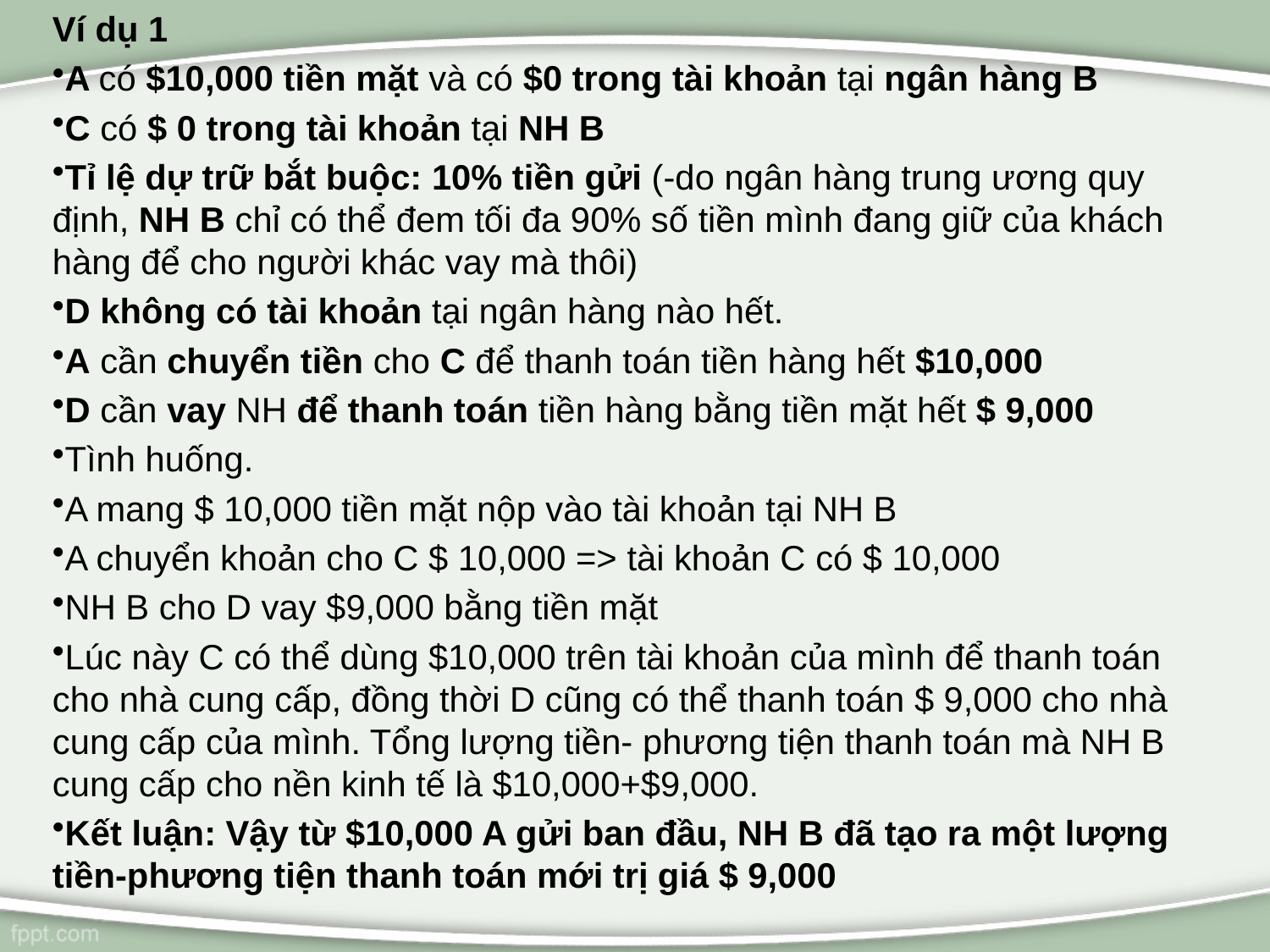

# Ví dụ 1
A có $10,000 tiền mặt và có $0 trong tài khoản tại ngân hàng B
C có $ 0 trong tài khoản tại NH B
Tỉ lệ dự trữ bắt buộc: 10% tiền gửi (-do ngân hàng trung ương quy định, NH B chỉ có thể đem tối đa 90% số tiền mình đang giữ của khách hàng để cho người khác vay mà thôi)
D không có tài khoản tại ngân hàng nào hết.
A cần chuyển tiền cho C để thanh toán tiền hàng hết $10,000
D cần vay NH để thanh toán tiền hàng bằng tiền mặt hết $ 9,000
Tình huống.
A mang $ 10,000 tiền mặt nộp vào tài khoản tại NH B
A chuyển khoản cho C $ 10,000 => tài khoản C có $ 10,000
NH B cho D vay $9,000 bằng tiền mặt
Lúc này C có thể dùng $10,000 trên tài khoản của mình để thanh toán cho nhà cung cấp, đồng thời D cũng có thể thanh toán $ 9,000 cho nhà cung cấp của mình. Tổng lượng tiền- phương tiện thanh toán mà NH B cung cấp cho nền kinh tế là $10,000+$9,000.
Kết luận: Vậy từ $10,000 A gửi ban đầu, NH B đã tạo ra một lượng tiền-phương tiện thanh toán mới trị giá $ 9,000